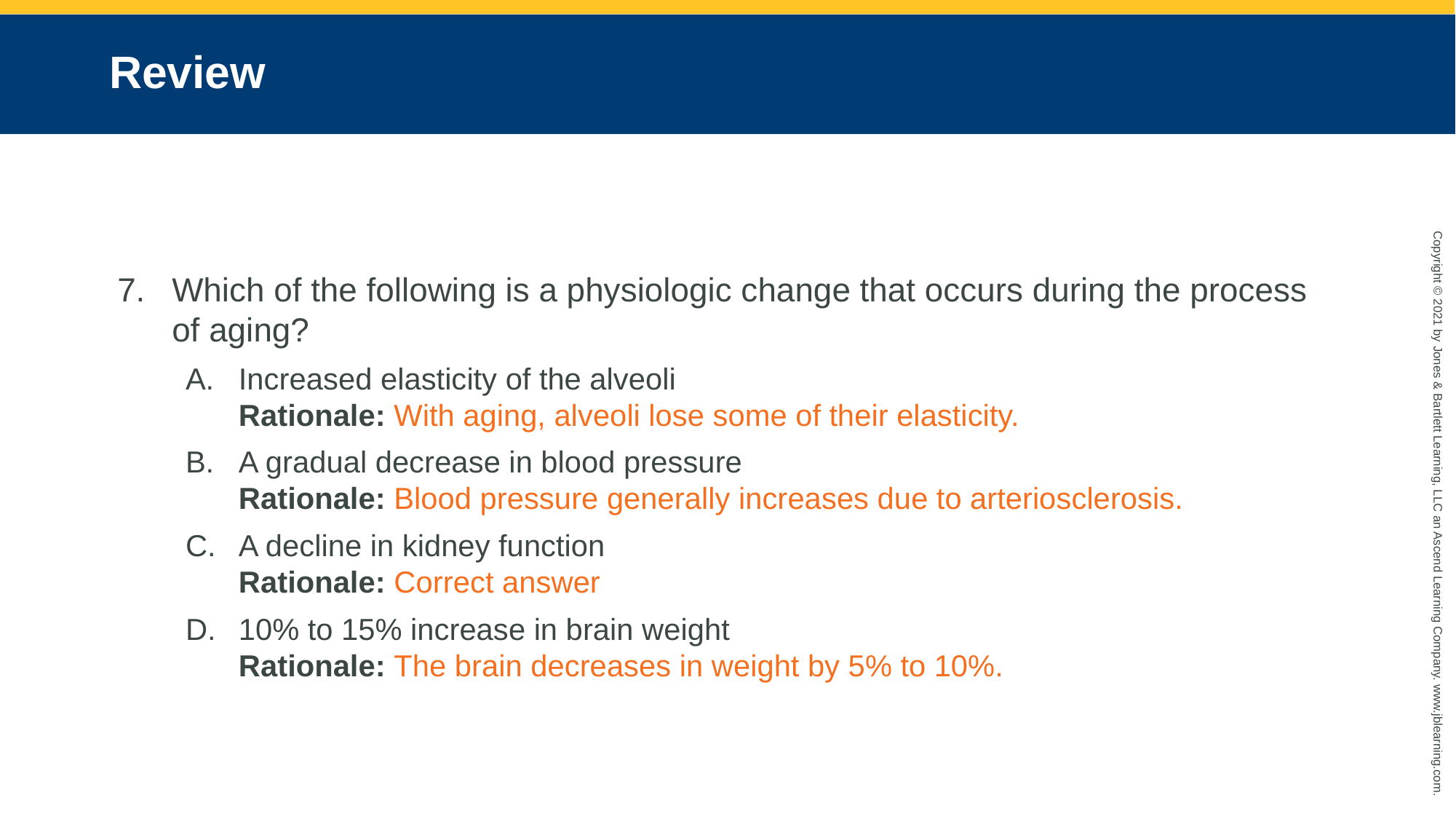

# Review
Which of the following is a physiologic change that occurs during the process of aging?
Increased elasticity of the alveoli
Rationale: With aging, alveoli lose some of their elasticity.
A gradual decrease in blood pressure
Rationale: Blood pressure generally increases due to arteriosclerosis.
A decline in kidney function
Rationale: Correct answer
10% to 15% increase in brain weight
Rationale: The brain decreases in weight by 5% to 10%.